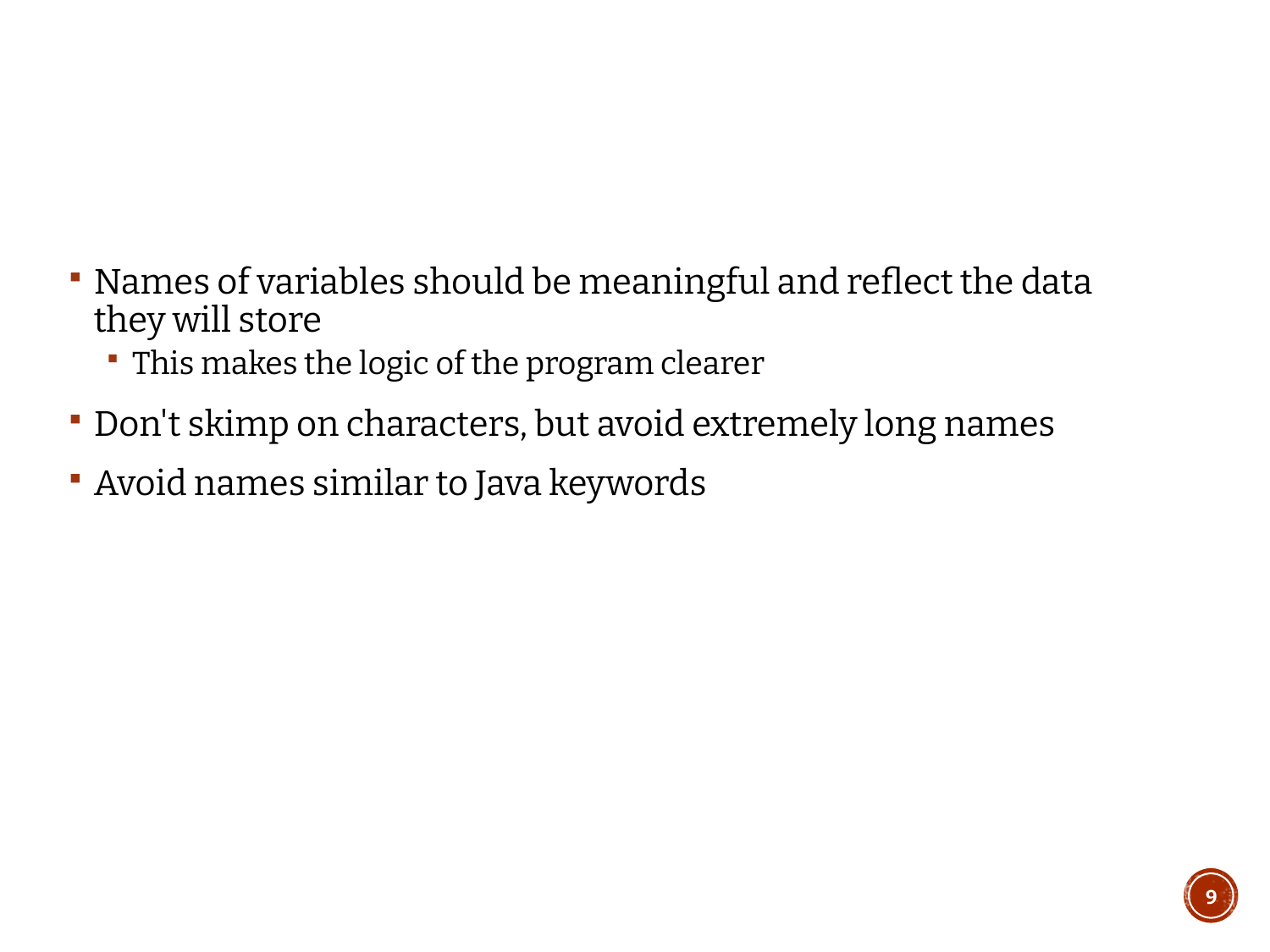

Declaring Variables
Names of variables should be meaningful and reflect the data they will store
This makes the logic of the program clearer
Don't skimp on characters, but avoid extremely long names
Avoid names similar to Java keywords
9